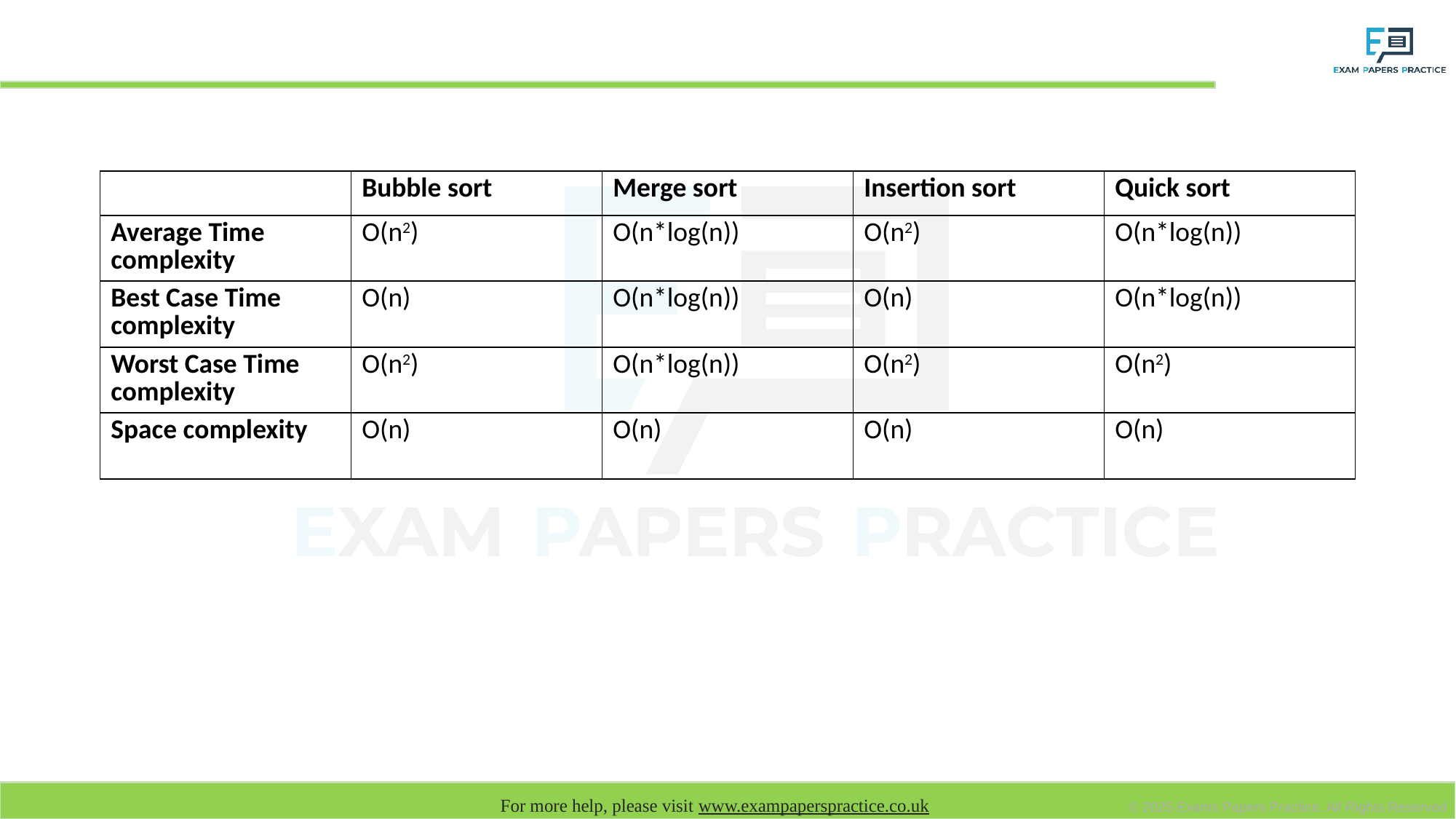

# Algorithm comparison
|  | Bubble sort | Merge sort | Insertion sort | Quick sort |
| --- | --- | --- | --- | --- |
| Average Time complexity | O(n2) | O(n\*log(n)) | O(n2) | O(n\*log(n)) |
| Best Case Time complexity | O(n) | O(n\*log(n)) | O(n) | O(n\*log(n)) |
| Worst Case Time complexity | O(n2) | O(n\*log(n)) | O(n2) | O(n2) |
| Space complexity | O(n) | O(n) | O(n) | O(n) |